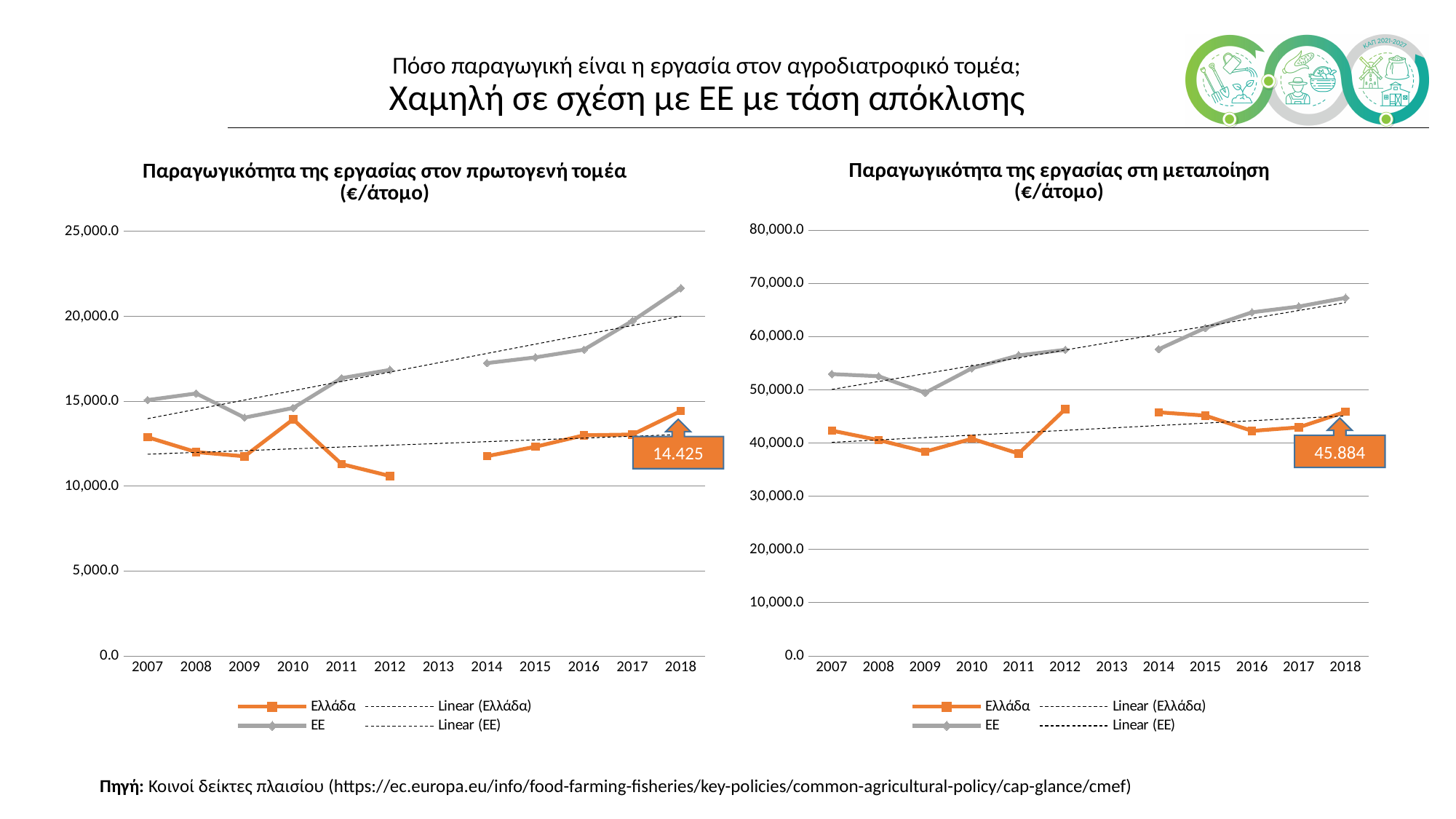

# Πόσο παραγωγική είναι η εργασία στον αγροδιατροφικό τομέα; Χαμηλή σε σχέση με ΕΕ με τάση απόκλισης

### Chart: Παραγωγικότητα της εργασίας στη μεταποίηση (€/άτομο)

| Category |  |  |
|---|---|---|
| 2007 | 42346.96040126716 | 52974.320927186876 |
| 2008 | 40567.47897774114 | 52568.396650052666 |
| 2009 | 38380.51880185324 | 49462.992591676135 |
| 2010 | 40808.76526444435 | 54064.172988836624 |
| 2011 | 38032.18170645069 | 56484.19175659012 |
| 2012 | 46383.96572327044 | 57538.11193844873 |
| 2013 | None | None |
| 2014 | 45792.0 | 57645.0 |
| 2015 | 45169.0 | 61649.0 |
| 2016 | 42292.0 | 64586.0 |
| 2017 | 42964.9 | 65667.5 |
| 2018 | 45884.4 | 67296.0 |

### Chart: Παραγωγικότητα της εργασίας στον πρωτογενή τομέα (€/άτομο)

| Category |  |  |
|---|---|---|
| 2007 | 12879.572046651618 | 15068.91666800289 |
| 2008 | 12006.19342652059 | 15457.635243130517 |
| 2009 | 11754.965930018416 | 14035.812658438268 |
| 2010 | 13933.352127945103 | 14602.744641061232 |
| 2011 | 11298.270965061083 | 16359.77905161604 |
| 2012 | 10595.637201844056 | 16845.73624330884 |
| 2013 | None | None |
| 2014 | 11764.0 | 17242.0 |
| 2015 | 12320.0 | 17581.0 |
| 2016 | 12997.0 | 18035.0 |
| 2017 | 13040.8 | 19728.1 |
| 2018 | 14425.3 | 21653.9 |
45.884
14.425
Πηγή: Κοινοί δείκτες πλαισίου (https://ec.europa.eu/info/food-farming-fisheries/key-policies/common-agricultural-policy/cap-glance/cmef)